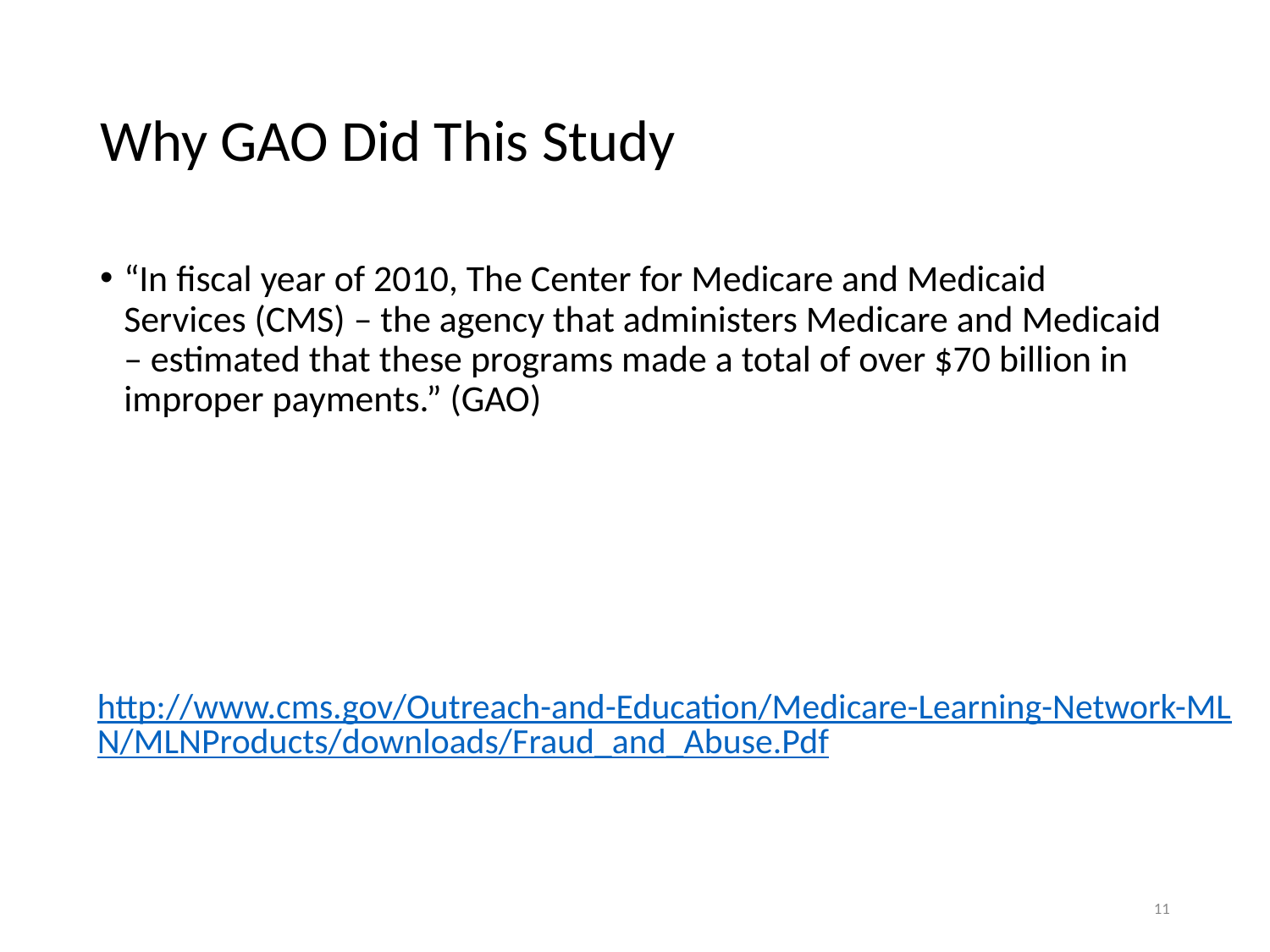

# Why GAO Did This Study
“In fiscal year of 2010, The Center for Medicare and Medicaid Services (CMS) – the agency that administers Medicare and Medicaid – estimated that these programs made a total of over $70 billion in improper payments.” (GAO)
http://www.cms.gov/Outreach-and-Education/Medicare-Learning-Network-MLN/MLNProducts/downloads/Fraud_and_Abuse.Pdf
11